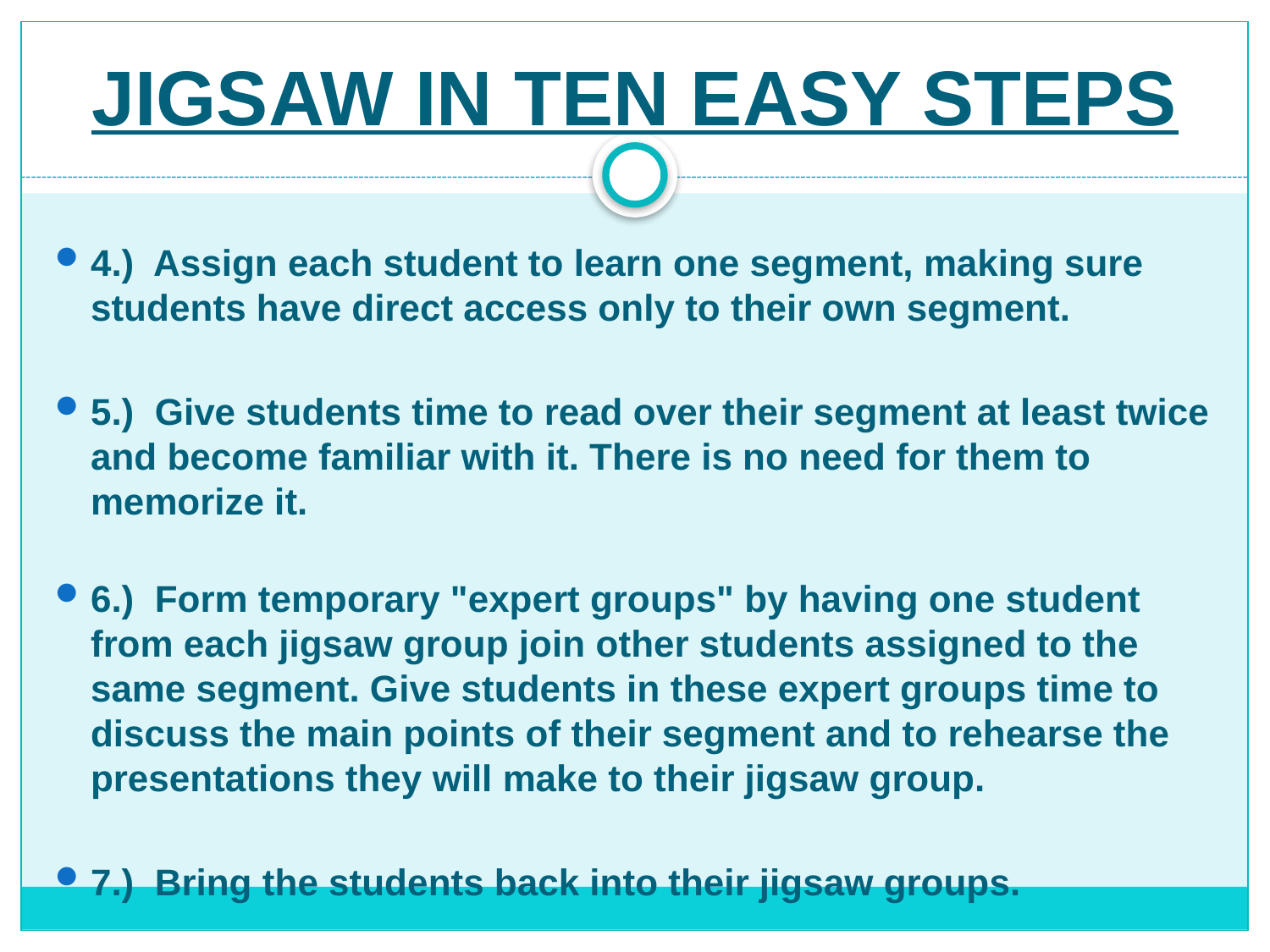

# JIGSAW IN TEN EASY STEPS
4.)  Assign each student to learn one segment, making sure students have direct access only to their own segment.

5.)  Give students time to read over their segment at least twice and become familiar with it. There is no need for them to memorize it.
6.)  Form temporary "expert groups" by having one student from each jigsaw group join other students assigned to the same segment. Give students in these expert groups time to discuss the main points of their segment and to rehearse the presentations they will make to their jigsaw group.

7.)  Bring the students back into their jigsaw groups.